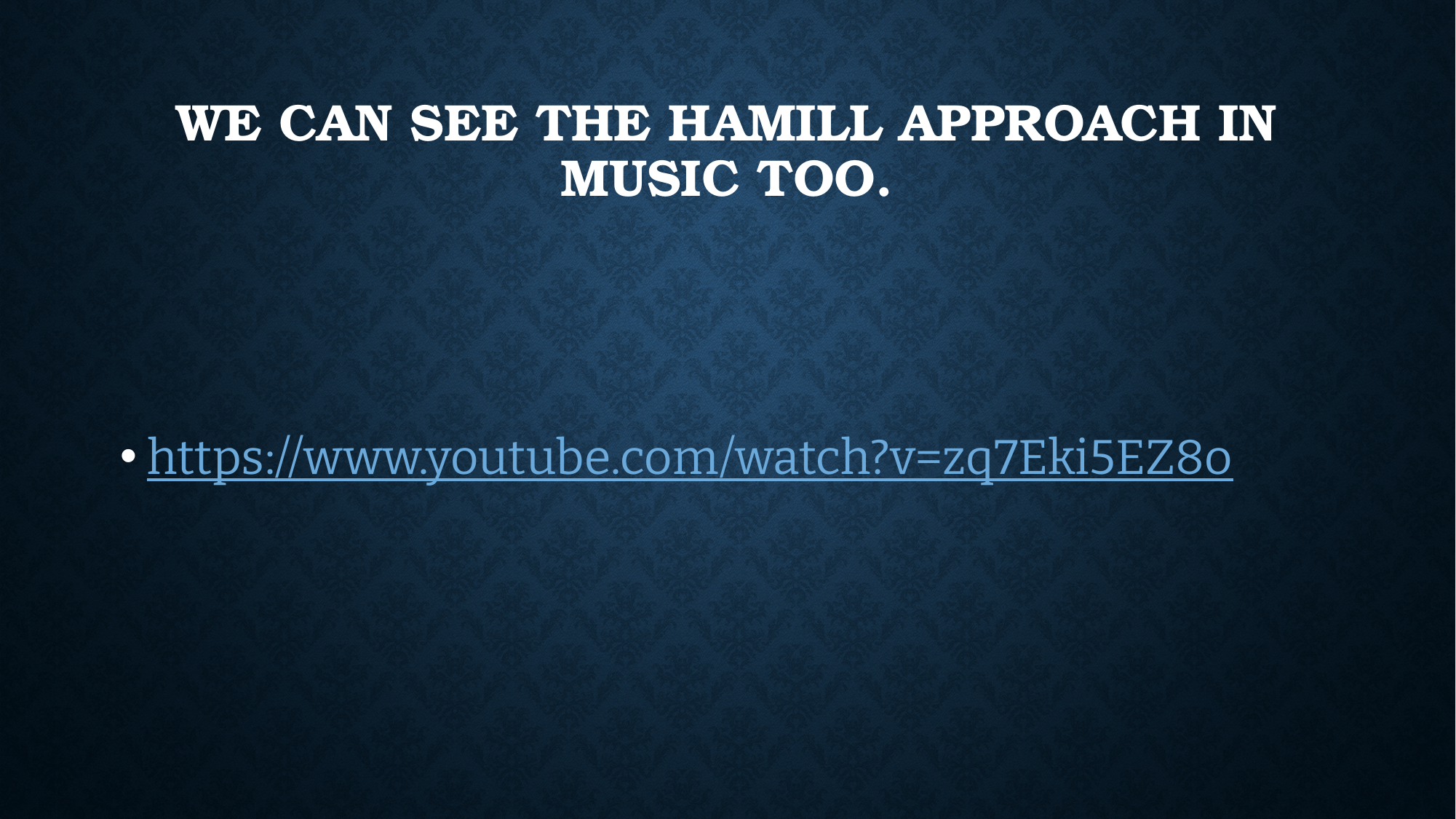

# We can see the Hamill approach in music too.

https://www.youtube.com/watch?v=zq7Eki5EZ8o